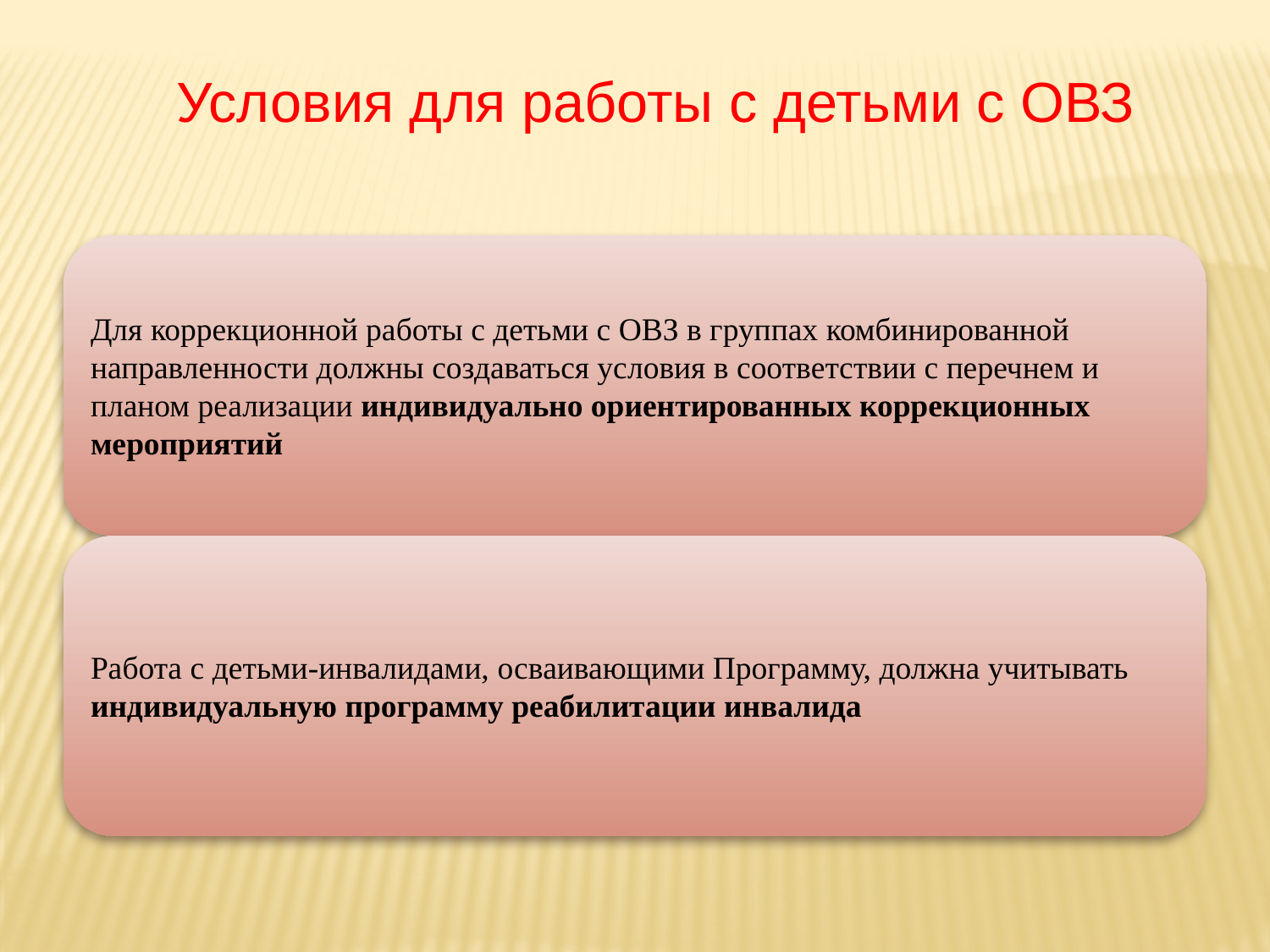

Условия для работы с детьми с ОВЗ
Для коррекционной работы с детьми с ОВЗ в группах комбинированной направленности должны создаваться условия в соответствии с перечнем и планом реализации индивидуально ориентированных коррекционных мероприятий
Работа с детьми-инвалидами, осваивающими Программу, должна учитывать индивидуальную программу реабилитации инвалида